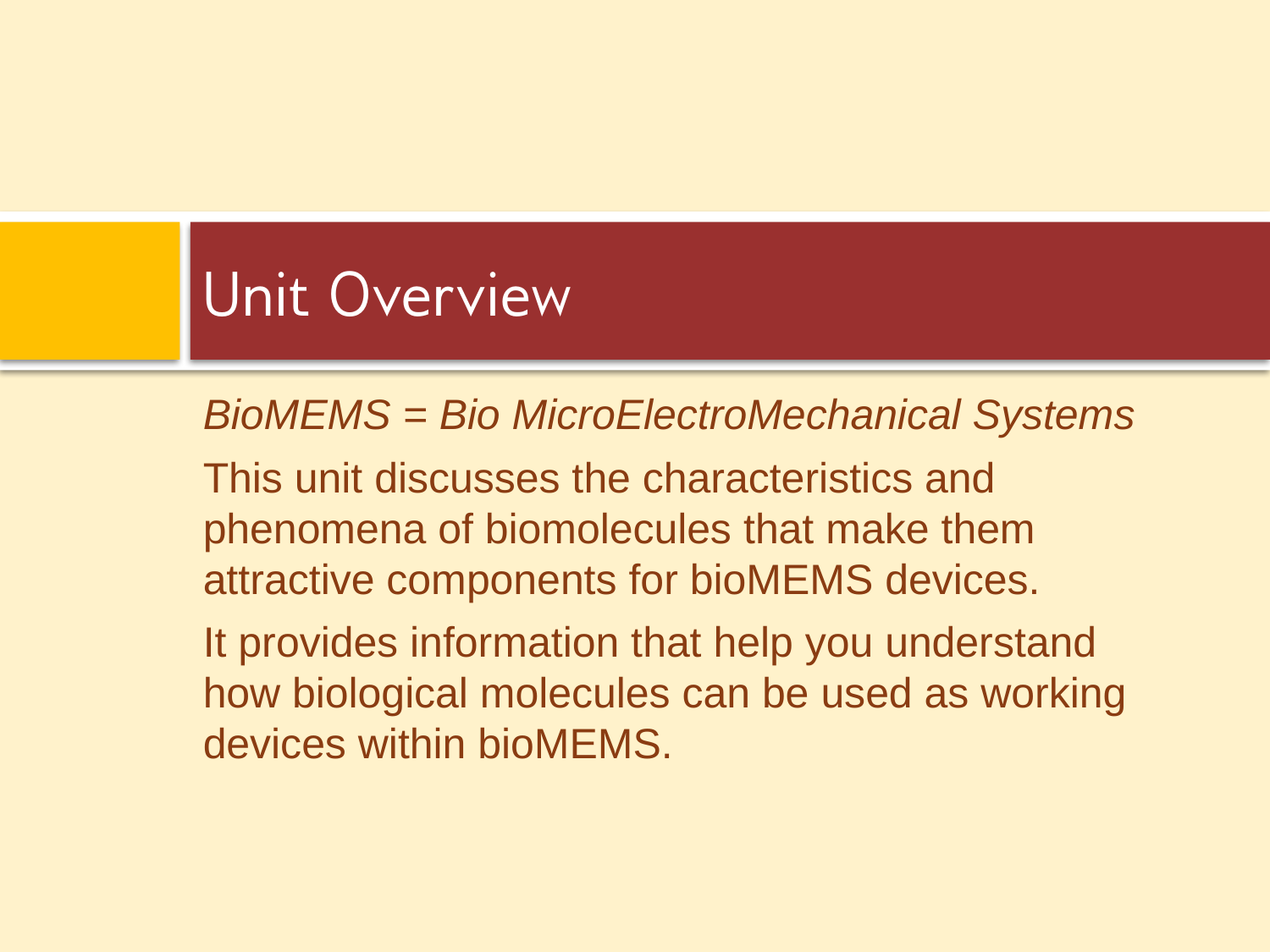

# Unit Overview
BioMEMS = Bio MicroElectroMechanical Systems
This unit discusses the characteristics and phenomena of biomolecules that make them attractive components for bioMEMS devices.
It provides information that help you understand how biological molecules can be used as working devices within bioMEMS.